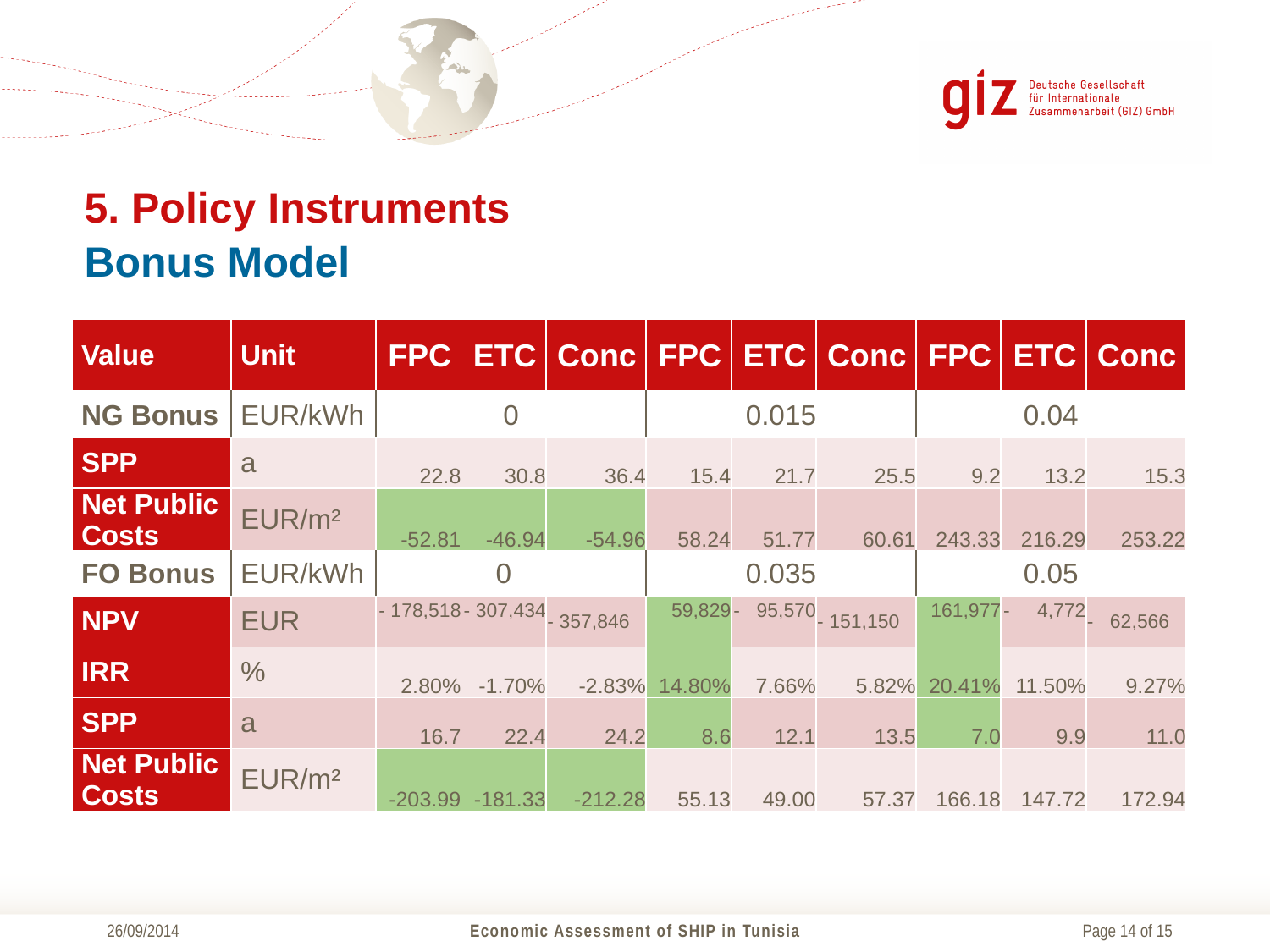

5. Policy Instruments
Bonus Model
| Value | Unit | FPC | ETC | Conc | FPC | ETC | Conc | FPC | ETC | Conc |
| --- | --- | --- | --- | --- | --- | --- | --- | --- | --- | --- |
| NG Bonus | EUR/kWh | 0 |  |  | 0.015 |  |  | 0.04 |  |  |
| SPP | a | 22.8 | 30.8 | 36.4 | 15.4 | 21.7 | 25.5 | 9.2 | 13.2 | 15.3 |
| Net Public Costs | EUR/m² | -52.81 | -46.94 | -54.96 | 58.24 | 51.77 | 60.61 | 243.33 | 216.29 | 253.22 |
| FO Bonus | EUR/kWh |  | 0 |  | 0.035 |  |  | 0.05 |  |  |
| NPV | EUR | - 178,518 | - 307,434 | - 357,846 | 59,829 | - 95,570 | - 151,150 | 161,977 | - 4,772 | - 62,566 |
| IRR | % | 2.80% | -1.70% | -2.83% | 14.80% | 7.66% | 5.82% | 20.41% | 11.50% | 9.27% |
| SPP | a | 16.7 | 22.4 | 24.2 | 8.6 | 12.1 | 13.5 | 7.0 | 9.9 | 11.0 |
| Net Public Costs | EUR/m² | -203.99 | -181.33 | -212.28 | 55.13 | 49.00 | 57.37 | 166.18 | 147.72 | 172.94 |
26/09/2014
Economic Assessment of SHIP in Tunisia